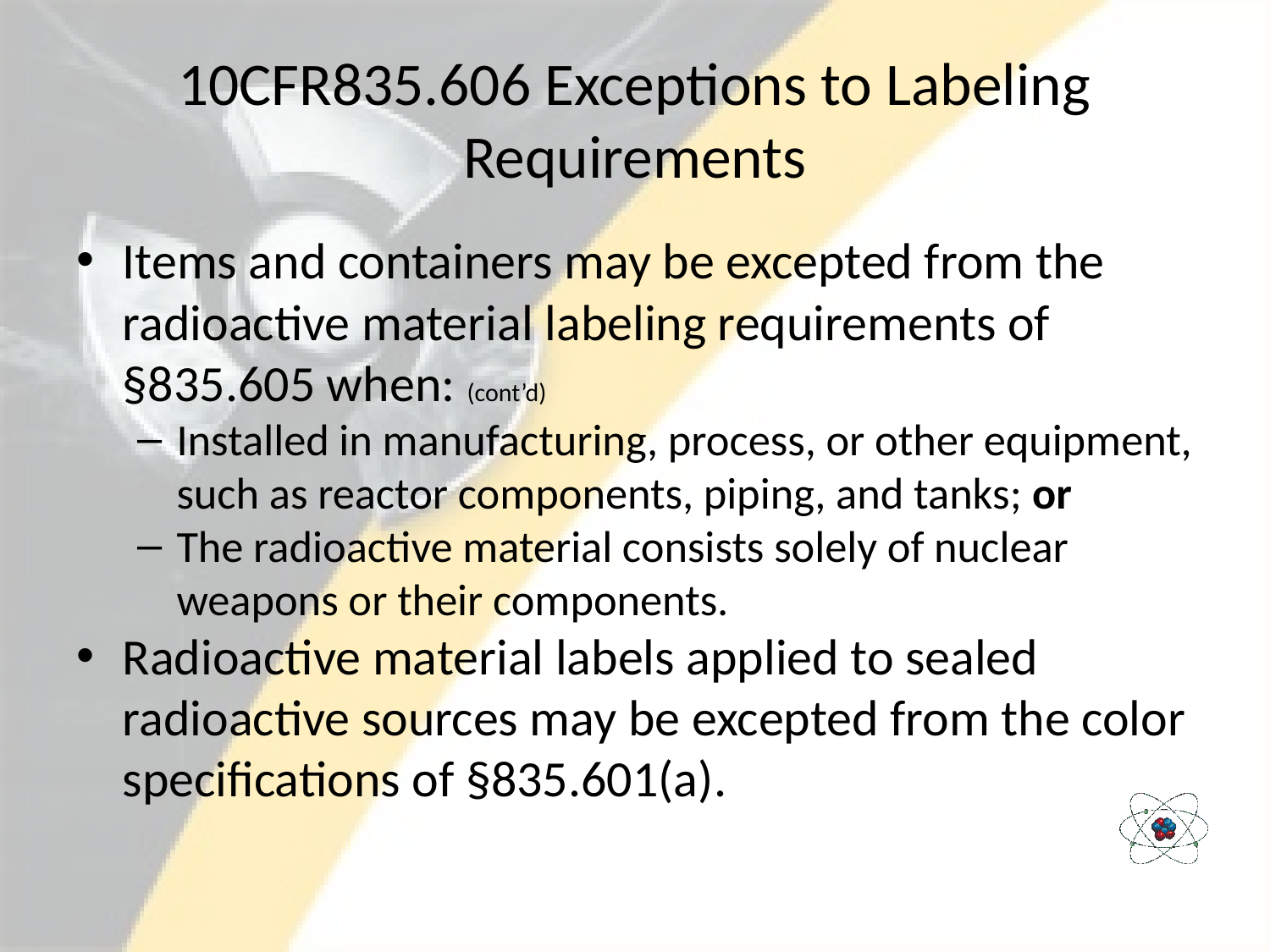

# 10CFR835.606 Exceptions to Labeling Requirements
Items and containers may be excepted from the radioactive material labeling requirements of §835.605 when: (cont’d)
Installed in manufacturing, process, or other equipment, such as reactor components, piping, and tanks; or
The radioactive material consists solely of nuclear weapons or their components.
Radioactive material labels applied to sealed radioactive sources may be excepted from the color specifications of §835.601(a).